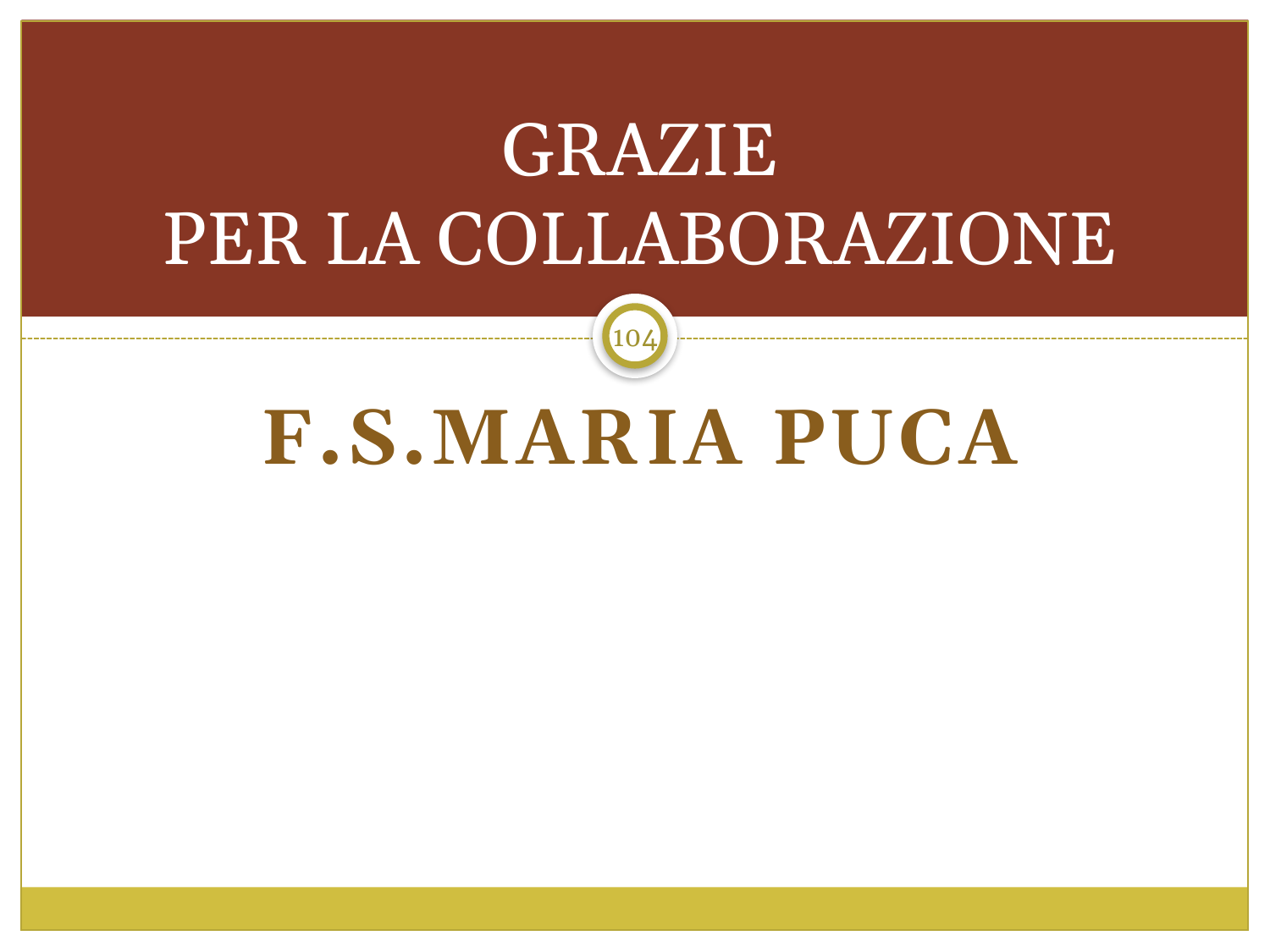

# GRAZIE PER LA COLLABORAZIONE
104
F.S.MARIA PUCA